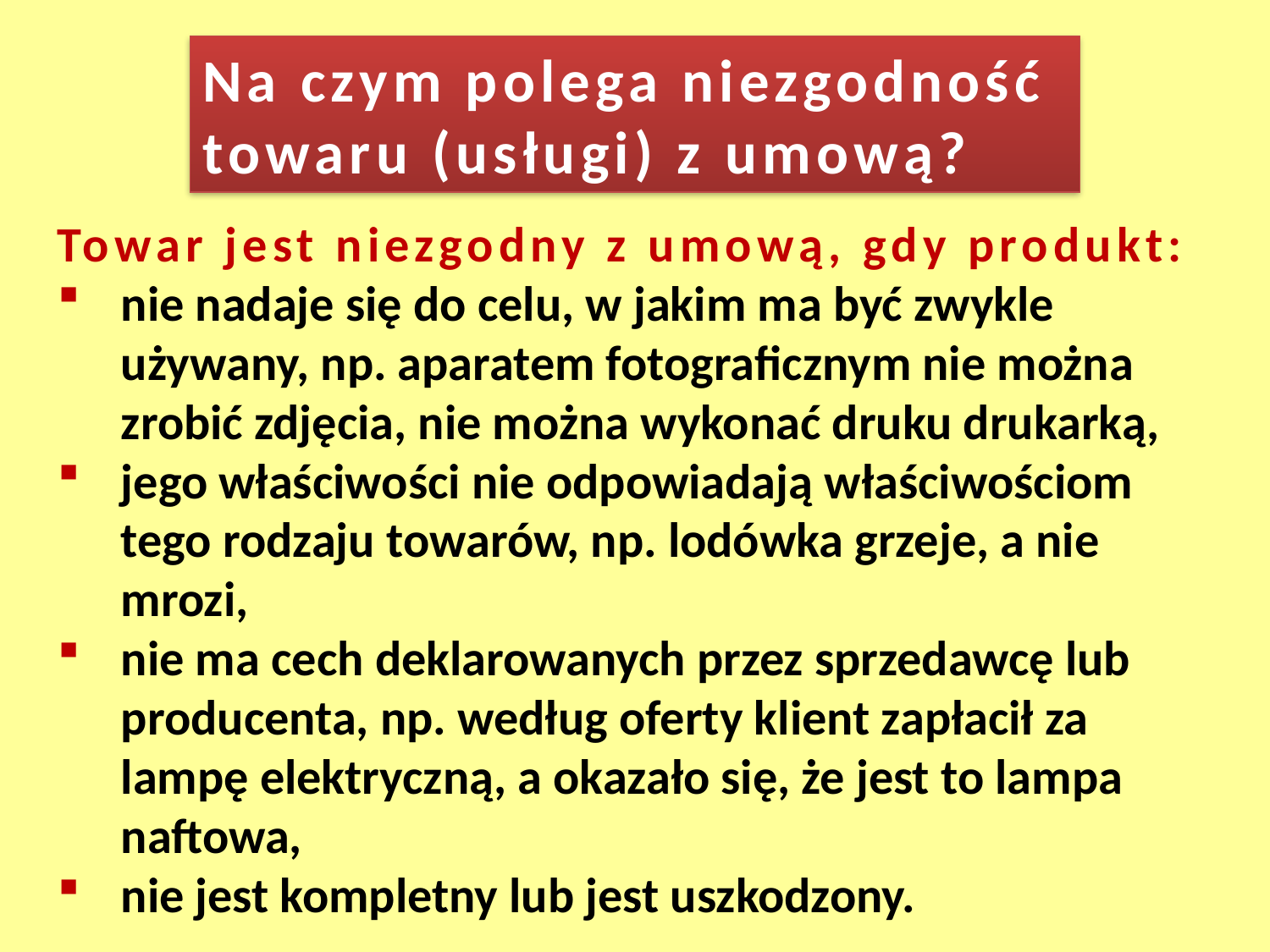

Na czym polega niezgodność towaru (usługi) z umową?
Towar jest niezgodny z umową, gdy produkt:
nie nadaje się do celu, w jakim ma być zwykle używany, np. aparatem fotograficznym nie można zrobić zdjęcia, nie można wykonać druku drukarką,
jego właściwości nie odpowiadają właściwościom tego rodzaju towarów, np. lodówka grzeje, a nie mrozi,
nie ma cech deklarowanych przez sprzedawcę lub producenta, np. według oferty klient zapłacił za lampę elektryczną, a okazało się, że jest to lampa naftowa,
nie jest kompletny lub jest uszkodzony.